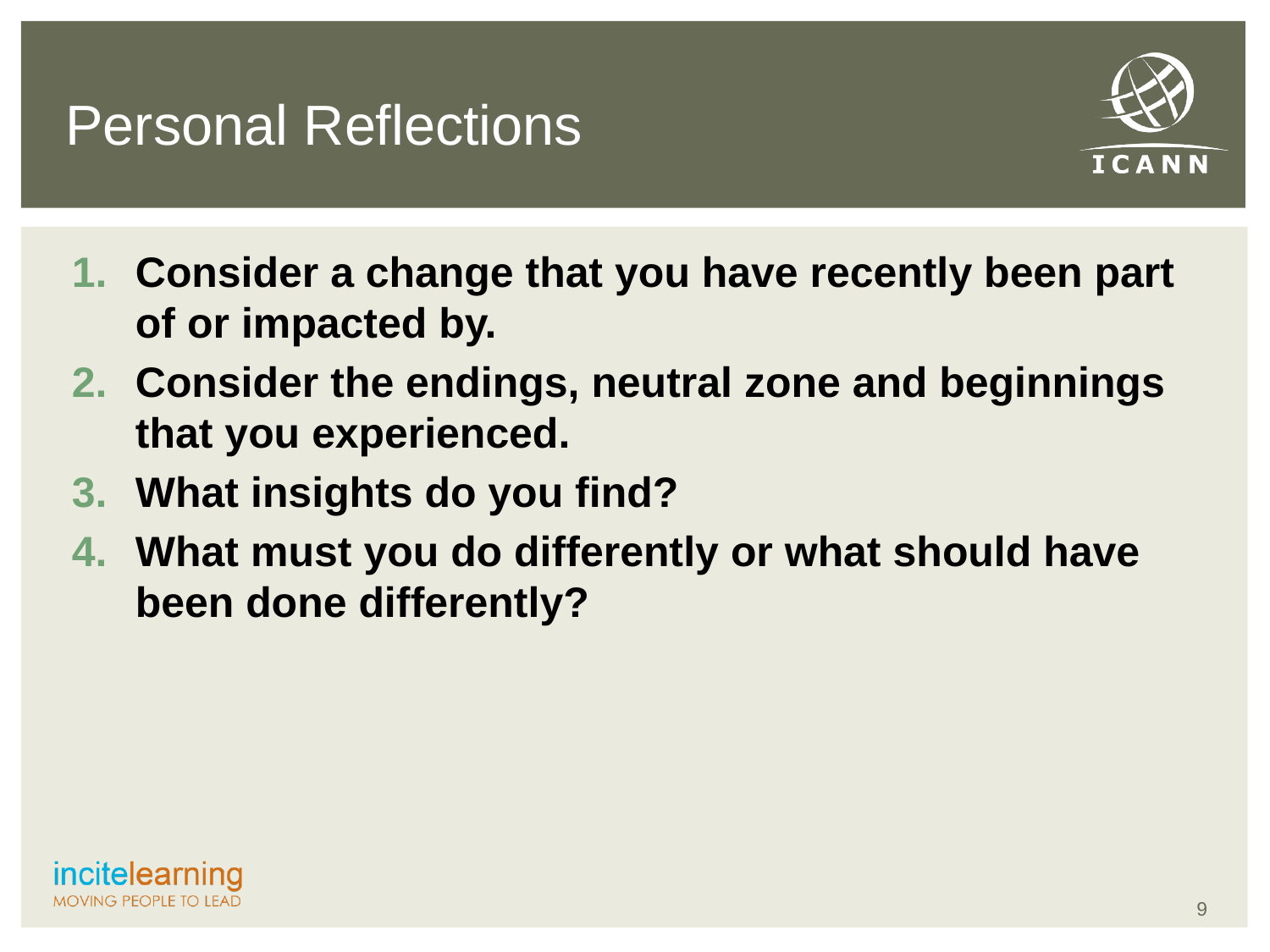

# Personal Reflections
Consider a change that you have recently been part of or impacted by.
Consider the endings, neutral zone and beginnings that you experienced.
What insights do you find?
What must you do differently or what should have been done differently?

9